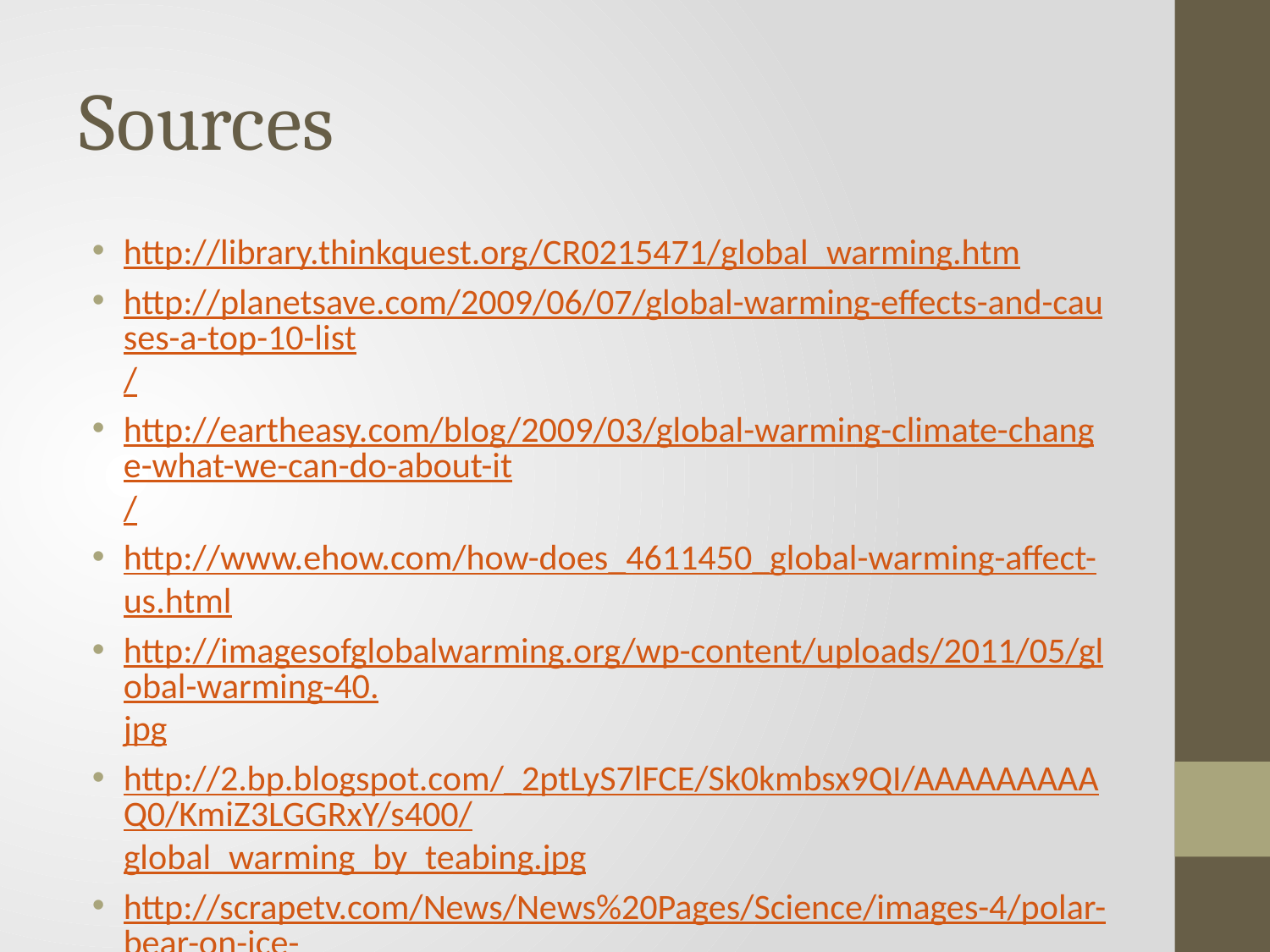

# Sources
http://library.thinkquest.org/CR0215471/global_warming.htm
http://planetsave.com/2009/06/07/global-warming-effects-and-causes-a-top-10-list/
http://eartheasy.com/blog/2009/03/global-warming-climate-change-what-we-can-do-about-it/
http://www.ehow.com/how-does_4611450_global-warming-affect-us.html
http://imagesofglobalwarming.org/wp-content/uploads/2011/05/global-warming-40.jpg
http://2.bp.blogspot.com/_2ptLyS7lFCE/Sk0kmbsx9QI/AAAAAAAAAQ0/KmiZ3LGGRxY/s400/global_warming_by_teabing.jpg
http://scrapetv.com/News/News%20Pages/Science/images-4/polar-bear-on-ice-floe.jpg
http://www.buzzle.com/img/articleImages/293955-2157-39.jpg